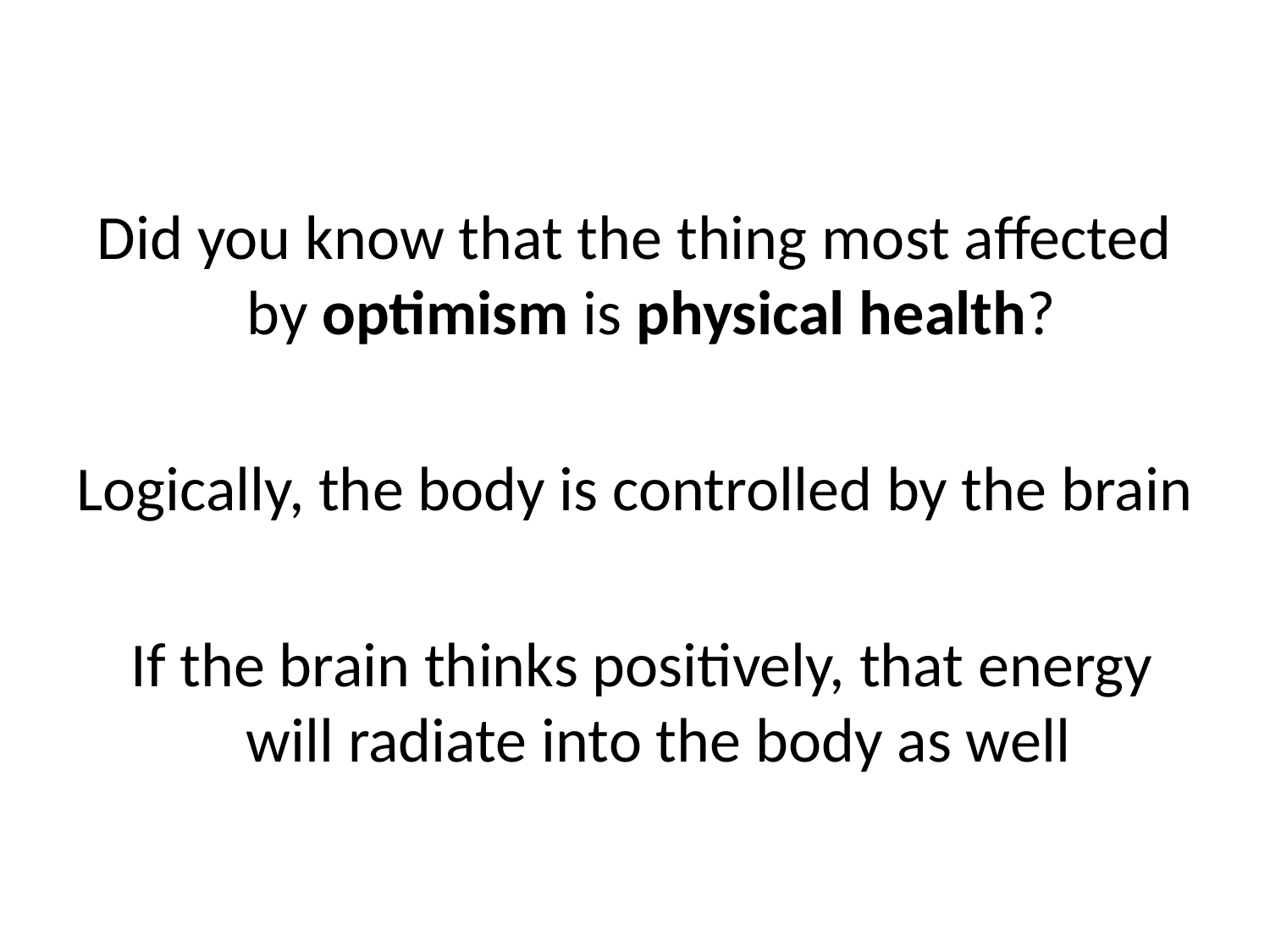

Did you know that the thing most affected by optimism is physical health?

Logically, the body is controlled by the brain

 If the brain thinks positively, that energy will radiate into the body as well